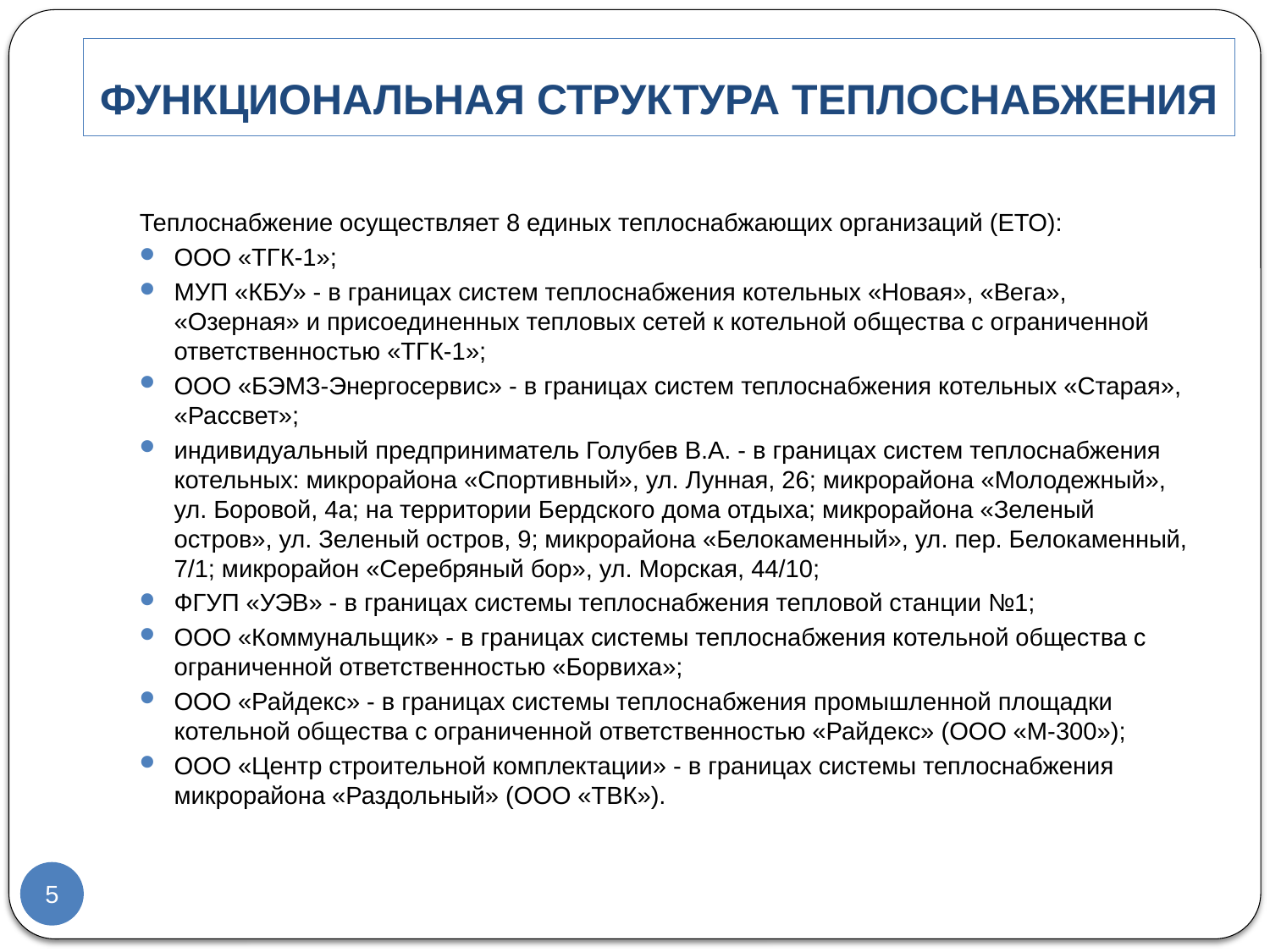

# ФУНКЦИОНАЛЬНАЯ СТРУКТУРА ТЕПЛОСНАБЖЕНИЯ
Теплоснабжение осуществляет 8 единых теплоснабжающих организаций (ЕТО):
ООО «ТГК-1»;
МУП «КБУ» - в границах систем теплоснабжения котельных «Новая», «Вега», «Озерная» и присоединенных тепловых сетей к котельной общества с ограниченной ответственностью «ТГК-1»;
ООО «БЭМЗ-Энергосервис» - в границах систем теплоснабжения котельных «Старая», «Рассвет»;
индивидуальный предприниматель Голубев В.А. - в границах систем теплоснабжения котельных: микрорайона «Спортивный», ул. Лунная, 26; микрорайона «Молодежный», ул. Боровой, 4а; на территории Бердского дома отдыха; микрорайона «Зеленый остров», ул. Зеленый остров, 9; микрорайона «Белокаменный», ул. пер. Белокаменный, 7/1; микрорайон «Серебряный бор», ул. Морская, 44/10;
ФГУП «УЭВ» - в границах системы теплоснабжения тепловой станции №1;
ООО «Коммунальщик» - в границах системы теплоснабжения котельной общества с ограниченной ответственностью «Борвиха»;
ООО «Райдекс» - в границах системы теплоснабжения промышленной площадки котельной общества с ограниченной ответственностью «Райдекс» (ООО «М-300»);
ООО «Центр строительной комплектации» - в границах системы теплоснабжения микрорайона «Раздольный» (ООО «ТВК»).

5